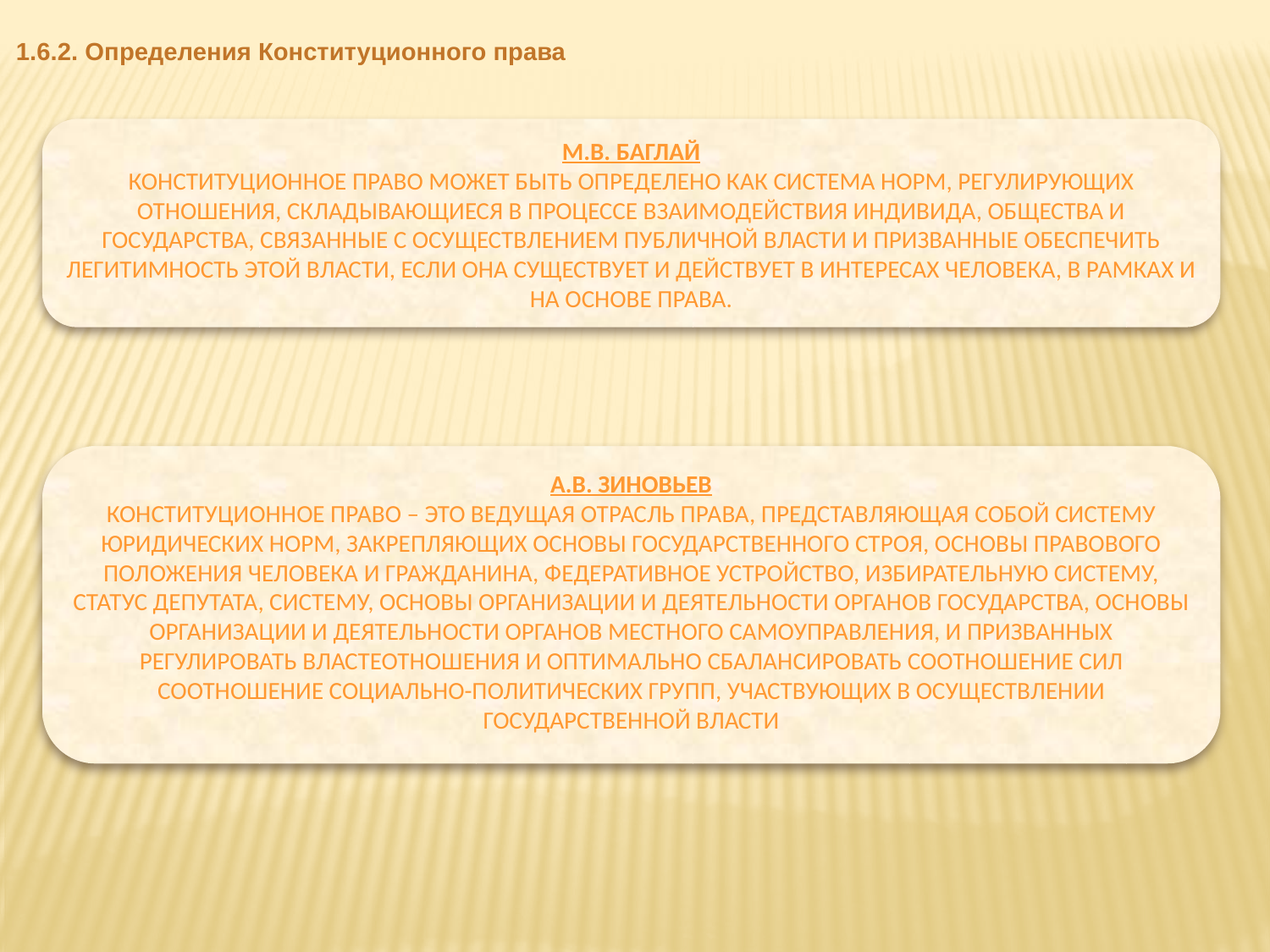

1.6.2. Определения Конституционного права
М.В. Баглай
Конституционное право может быть определено как система норм, регулирующих отношения, складывающиеся в процессе взаимодействия индивида, общества и государства, связанные с осуществлением публичной власти и призванные обеспечить легитимность этой власти, если она существует и действует в интересах человека, в рамках и на основе права.
А.В. Зиновьев
Конституционное право – это ведущая отрасль права, представляющая собой систему юридических норм, закрепляющих основы государственного строя, основы правового положения человека и гражданина, федеративное устройство, избирательную систему, статус депутата, систему, основы организации и деятельности органов государства, основы организации и деятельности органов местного самоуправления, и призванных регулировать властеотношения и оптимально сбалансировать соотношение сил соотношение социально-политических групп, участвующих в осуществлении государственной власти